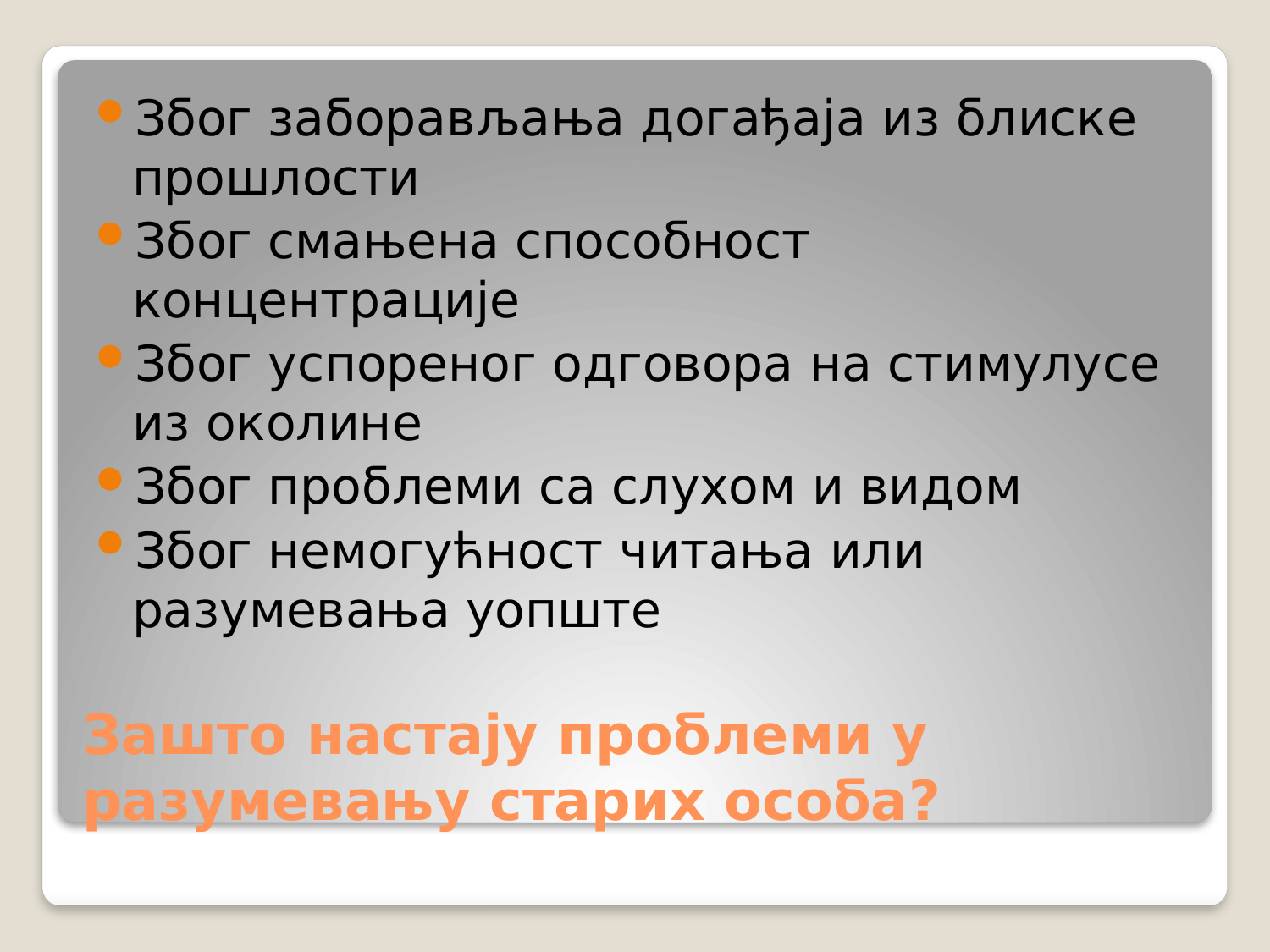

Због заборављања догађаја из блиске прошлости
Због смањена способност концентрације
Због успореног одговора на стимулусе из околине
Због проблеми са слухом и видом
Због немогућност читања или разумевања уопште
# Зашто настају проблеми у разумевању старих особа?